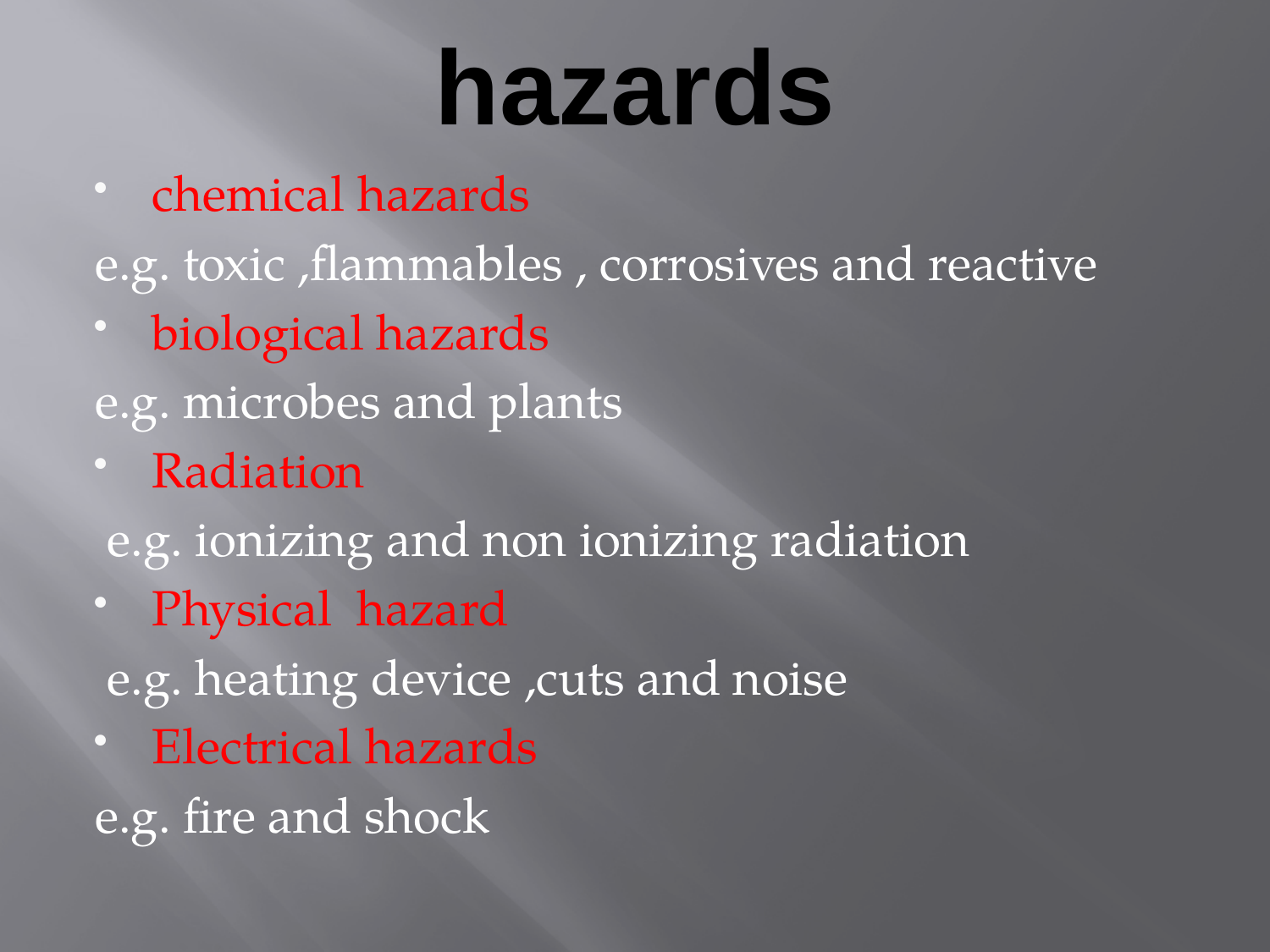

# hazards
chemical hazards
e.g. toxic ,flammables , corrosives and reactive
biological hazards
e.g. microbes and plants
Radiation
 e.g. ionizing and non ionizing radiation
Physical  hazard
 e.g. heating device ,cuts and noise
Electrical hazards
e.g. fire and shock